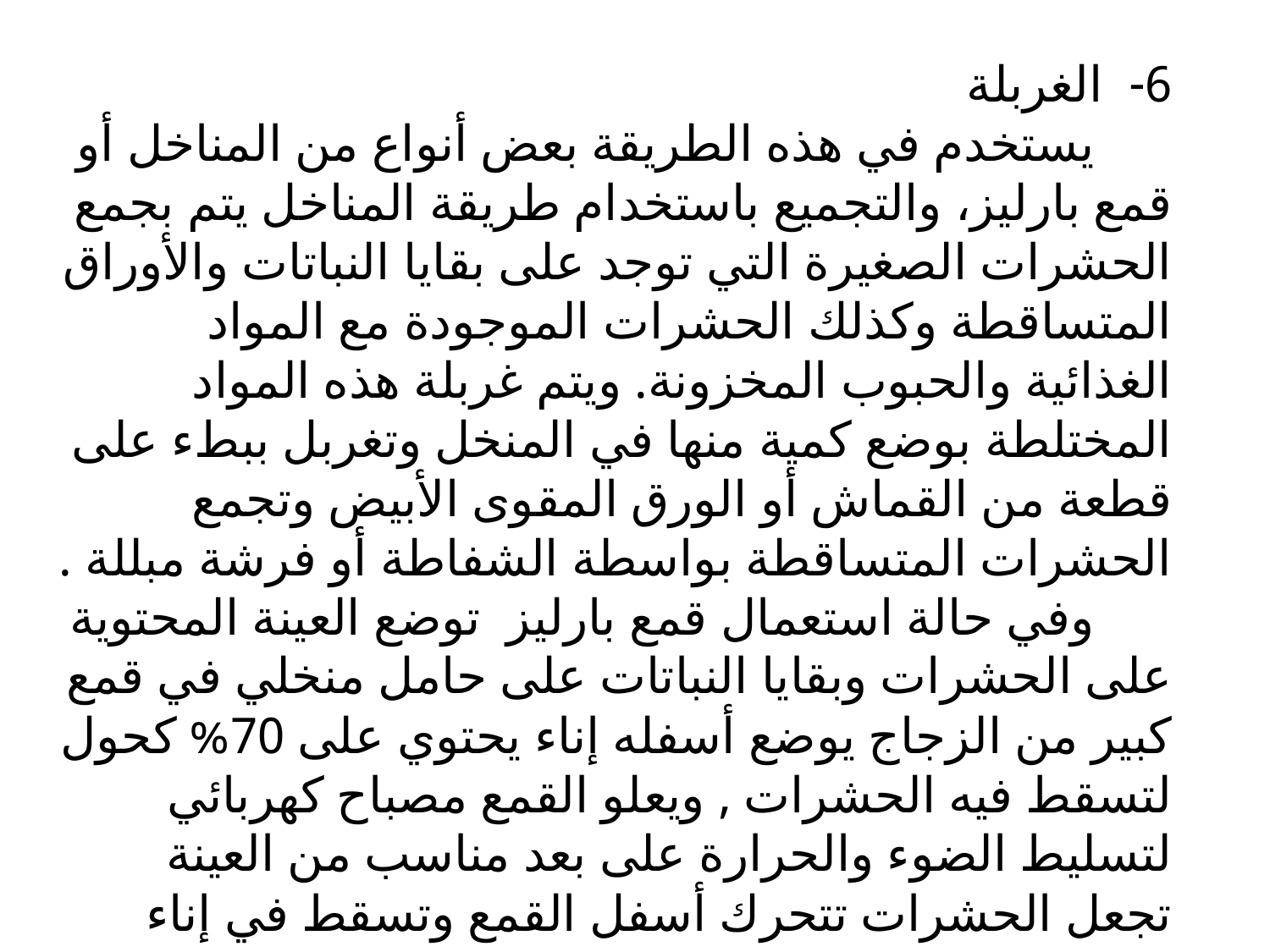

6-  الغربلة
      يستخدم في هذه الطريقة بعض أنواع من المناخل أو قمع بارليز، والتجميع باستخدام طريقة المناخل يتم بجمع الحشرات الصغيرة التي توجد على بقايا النباتات والأوراق المتساقطة وكذلك الحشرات الموجودة مع المواد الغذائية والحبوب المخزونة. ويتم غربلة هذه المواد المختلطة بوضع كمية منها في المنخل وتغربل ببطء على قطعة من القماش أو الورق المقوى الأبيض وتجمع الحشرات المتساقطة بواسطة الشفاطة أو فرشة مبللة .
      وفي حالة استعمال قمع بارليز  توضع العينة المحتوية على الحشرات وبقايا النباتات على حامل منخلي في قمع كبير من الزجاج يوضع أسفله إناء يحتوي على 70% كحول لتسقط فيه الحشرات , ويعلو القمع مصباح كهربائي لتسليط الضوء والحرارة على بعد مناسب من العينة تجعل الحشرات تتحرك أسفل القمع وتسقط في إناء التجميع .